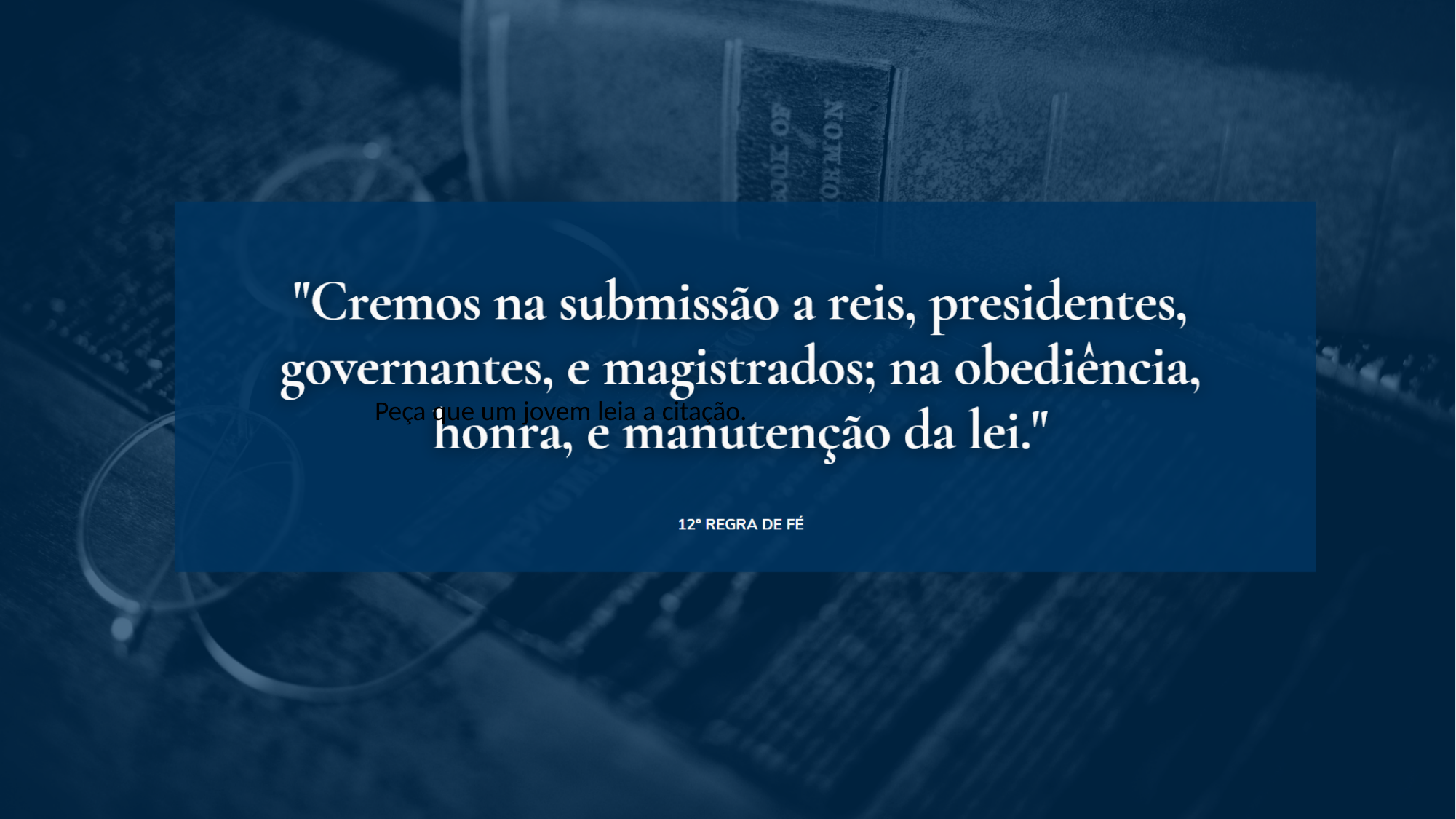

Peça que um jovem leia a citação.